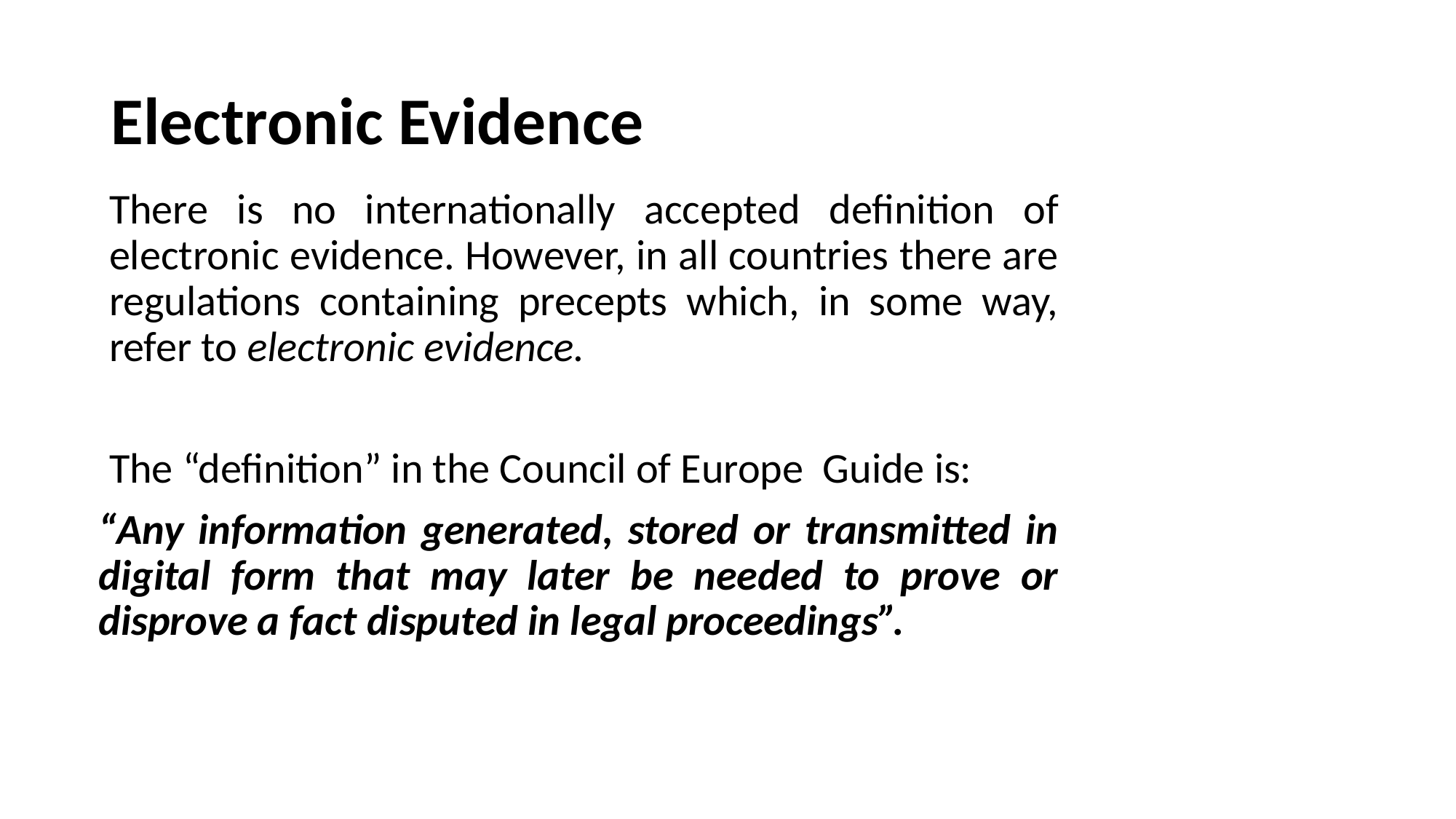

# Electronic Evidence
There is no internationally accepted definition of electronic evidence. However, in all countries there are regulations containing precepts which, in some way, refer to electronic evidence.

The “definition” in the Council of Europe  Guide is:
“Any information generated, stored or transmitted in digital form that may later be needed to prove or disprove a fact disputed in legal proceedings”.